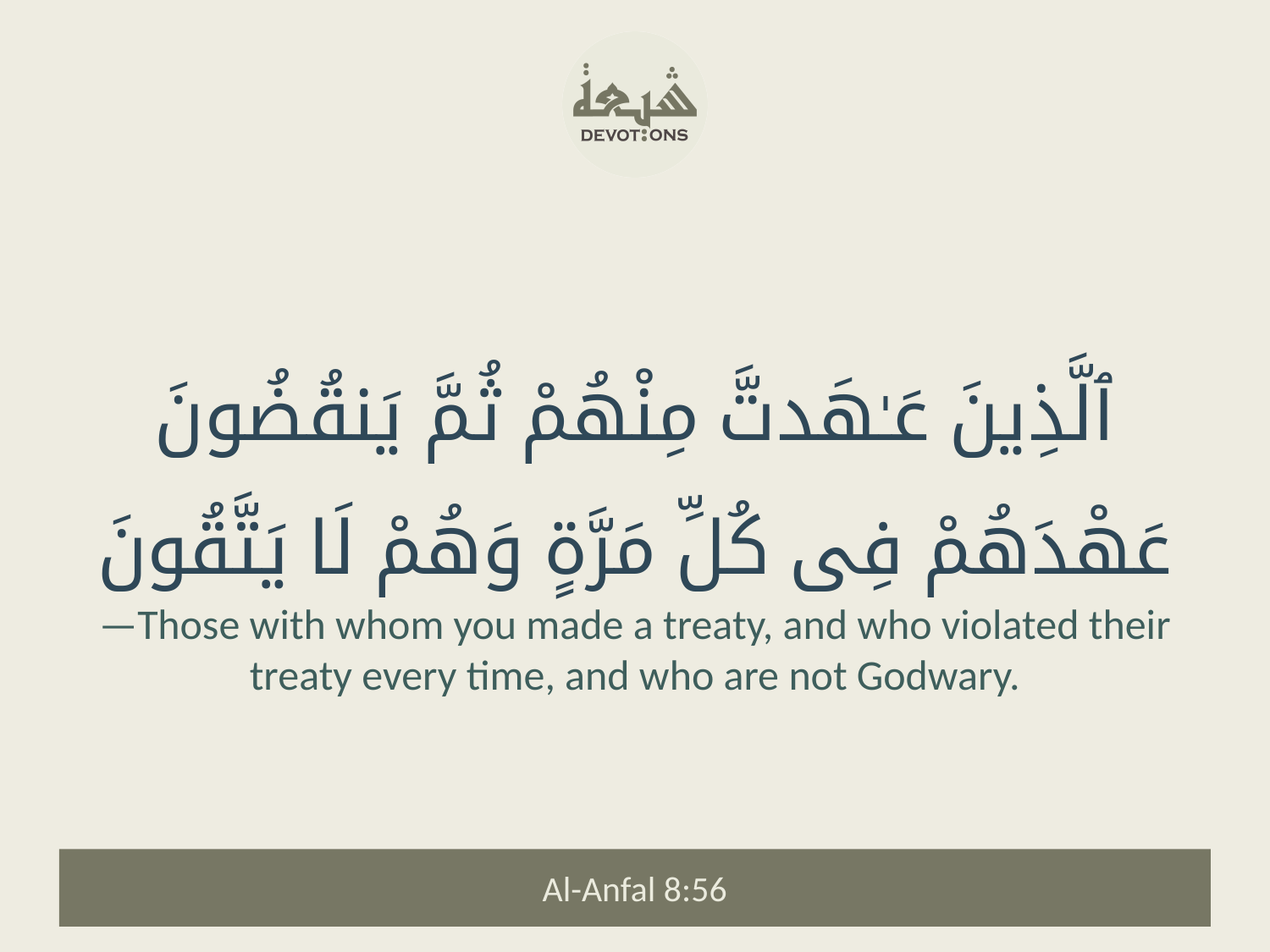

ٱلَّذِينَ عَـٰهَدتَّ مِنْهُمْ ثُمَّ يَنقُضُونَ عَهْدَهُمْ فِى كُلِّ مَرَّةٍ وَهُمْ لَا يَتَّقُونَ
—Those with whom you made a treaty, and who violated their treaty every time, and who are not Godwary.
Al-Anfal 8:56